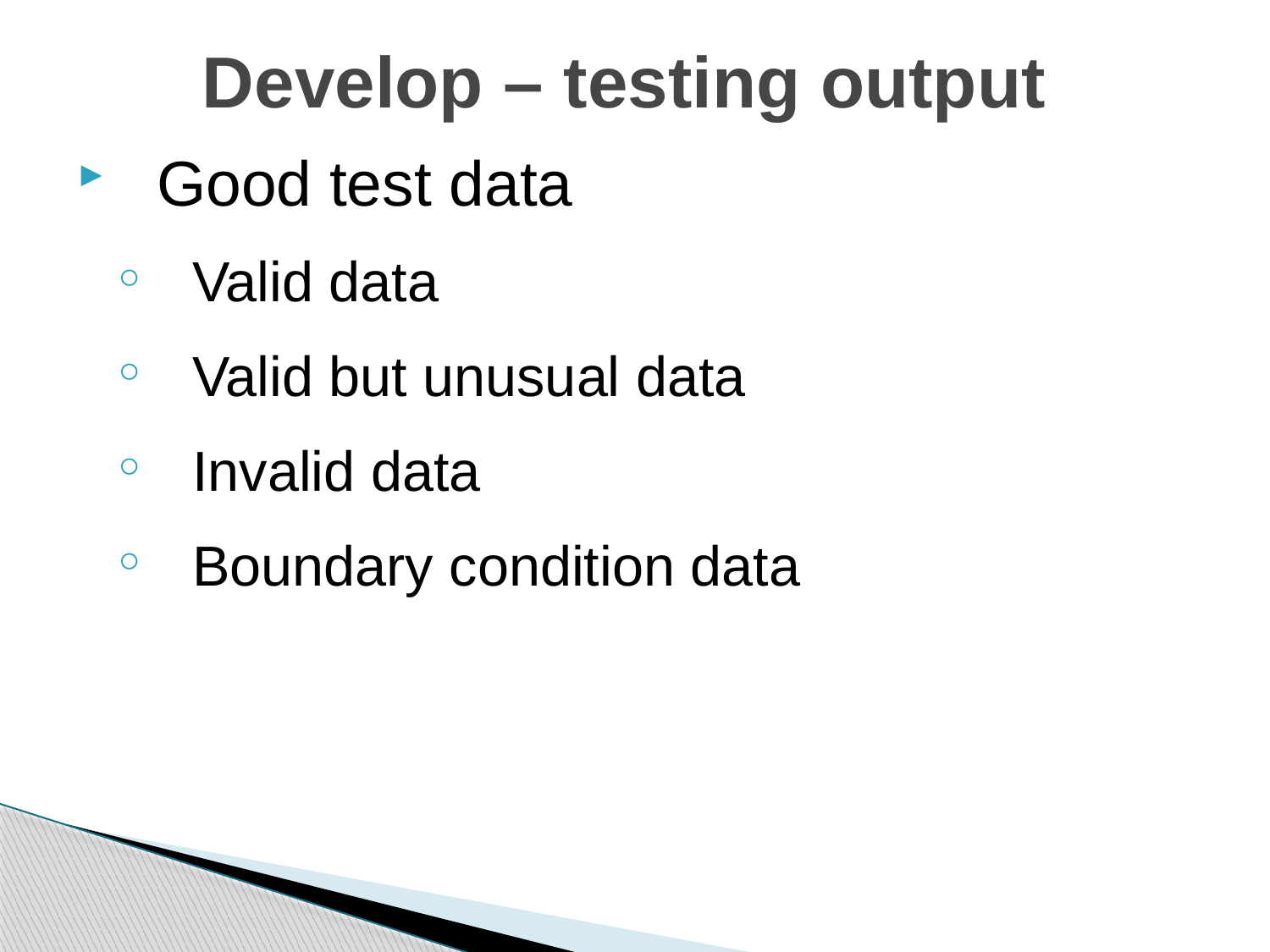

# Develop – testing output
Good test data
Valid data
Valid but unusual data
Invalid data
Boundary condition data